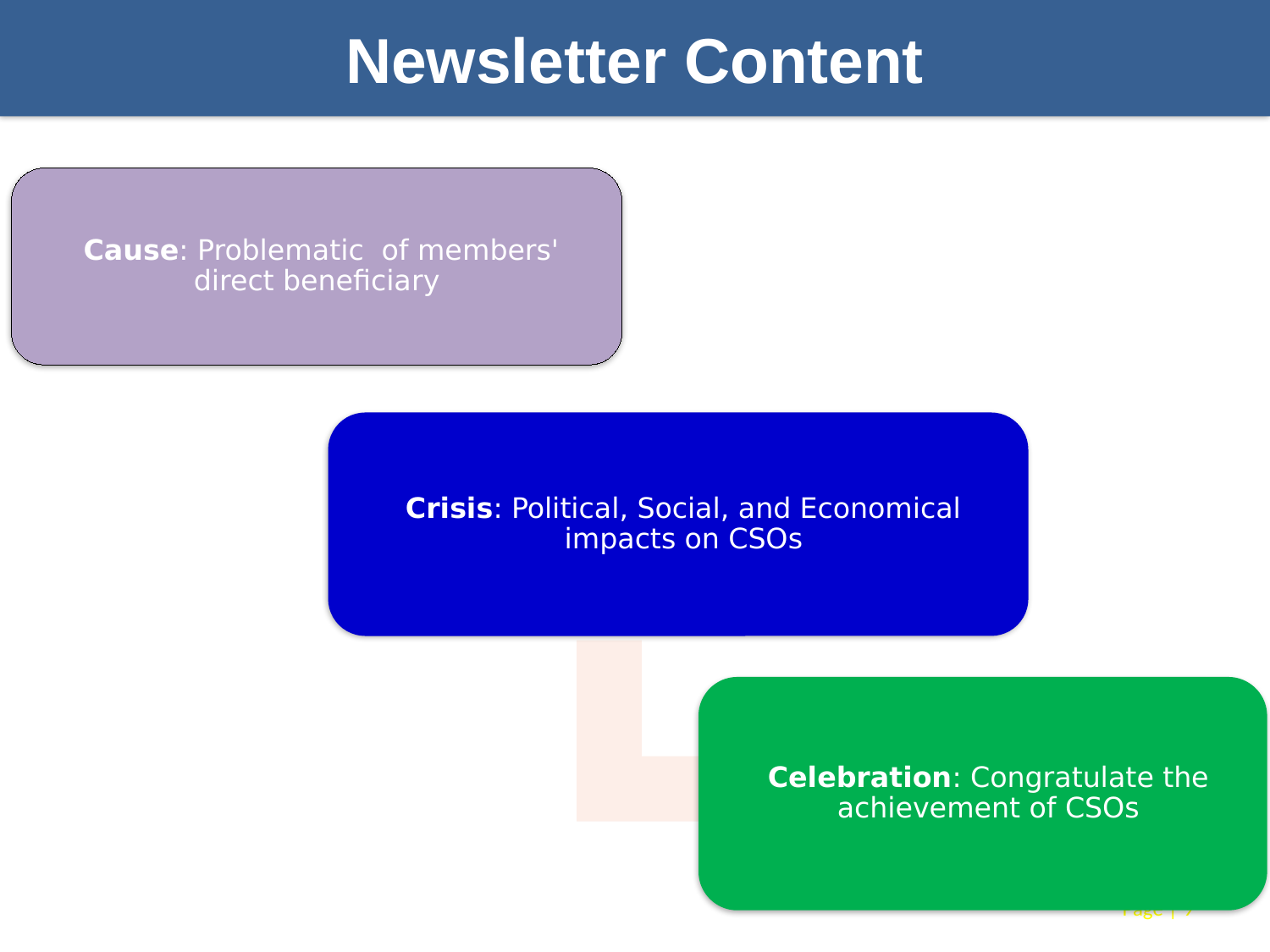

Newsletter Content
Cause: Problematic  of members' direct beneficiary
Crisis: Political, Social, and Economical impacts on CSOs
Celebration: Congratulate the achievement of CSOs
Page | 9